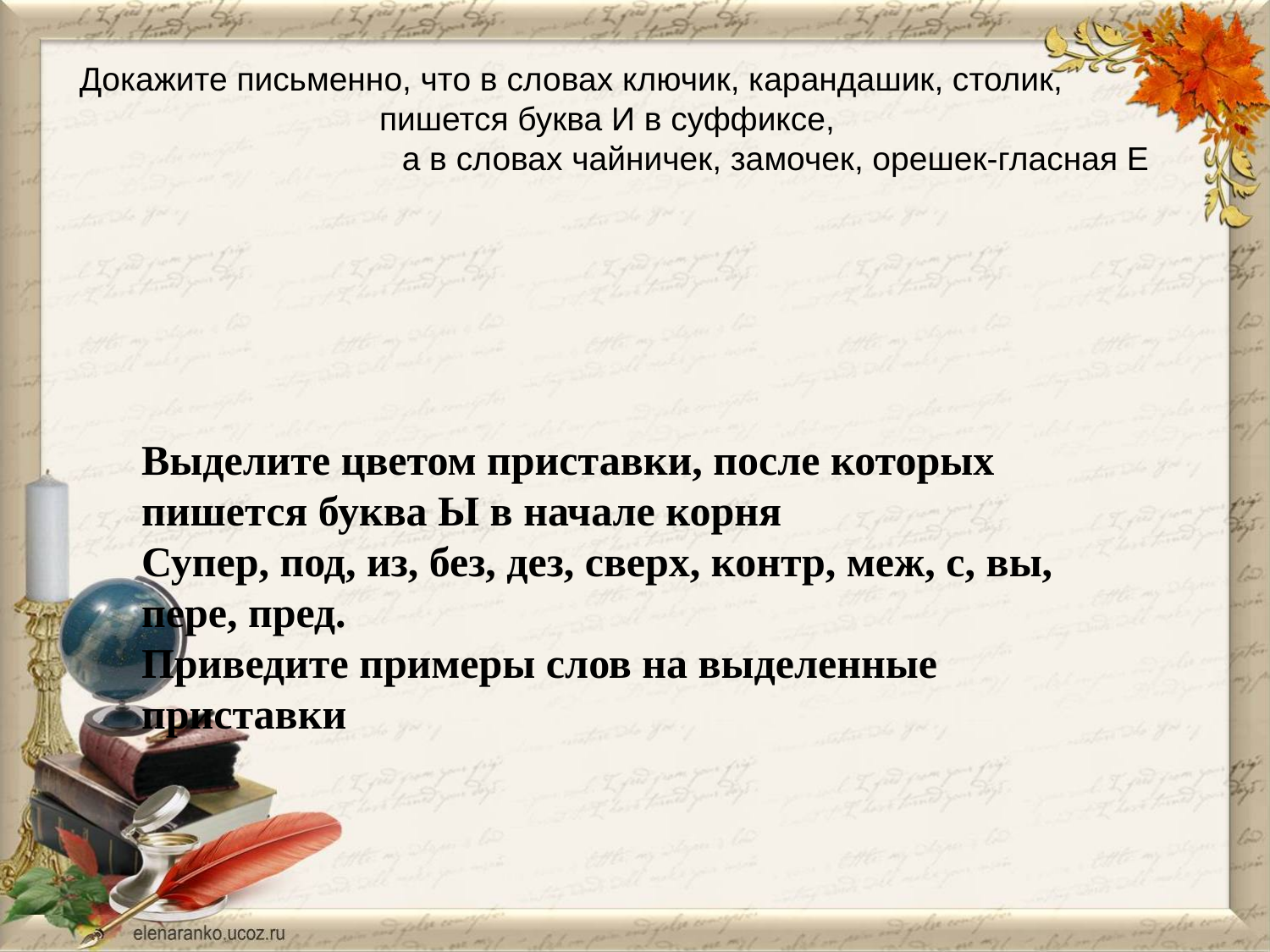

# Докажите письменно, что в словах ключик, карандашик, столик,                                                пишется буква И в суффиксе,                                                                       а в словах чайничек, замочек, орешек-гласная Е

Выделите цветом приставки, после которых пишется буква Ы в начале корня
Супер, под, из, без, дез, сверх, контр, меж, с, вы, пере, пред.                                                                      Приведите примеры слов на выделенные приставки